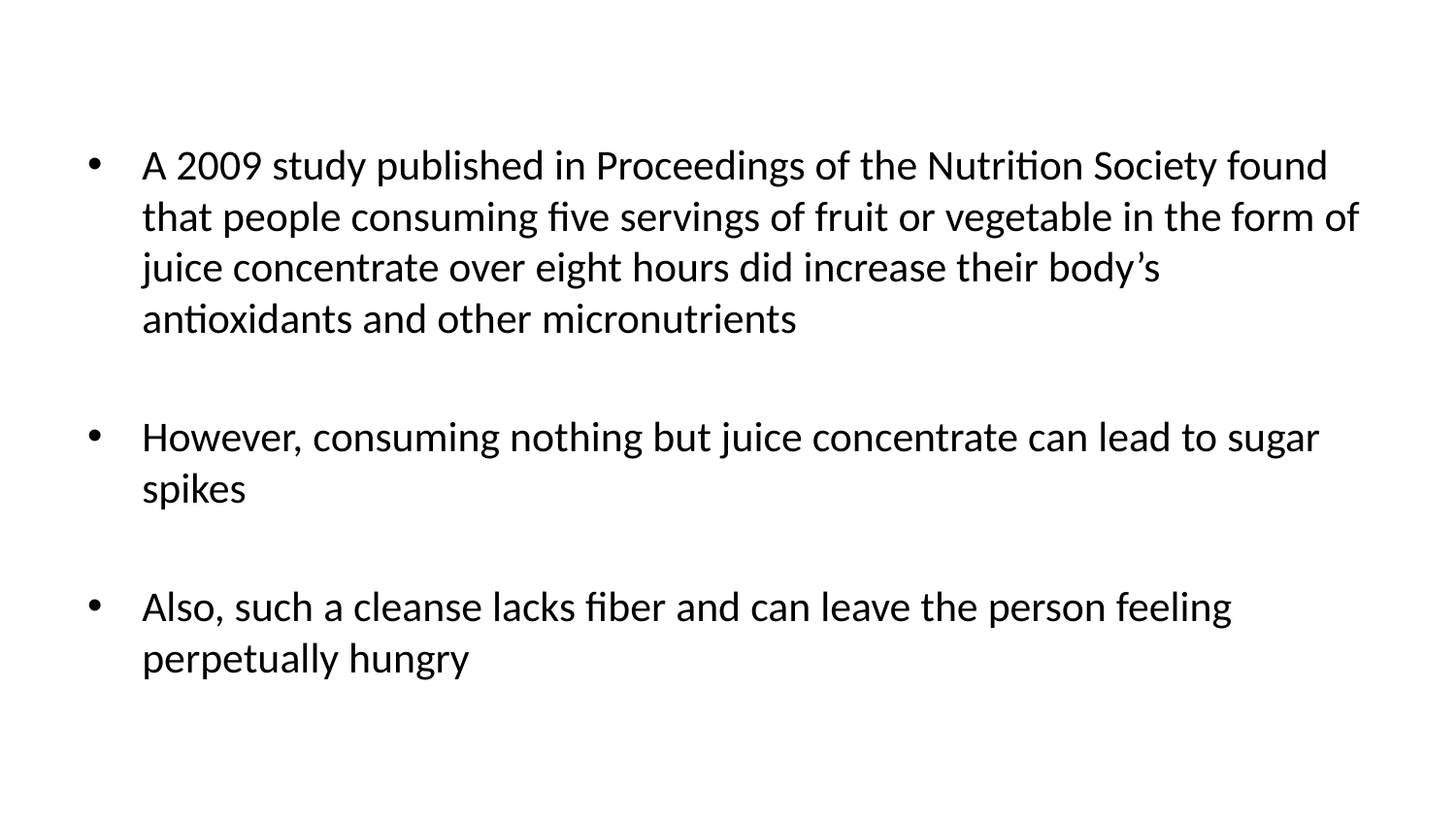

A 2009 study published in Proceedings of the Nutrition Society found that people consuming five servings of fruit or vegetable in the form of juice concentrate over eight hours did increase their body’s antioxidants and other micronutrients

However, consuming nothing but juice concentrate can lead to sugar spikes

Also, such a cleanse lacks fiber and can leave the person feeling perpetually hungry